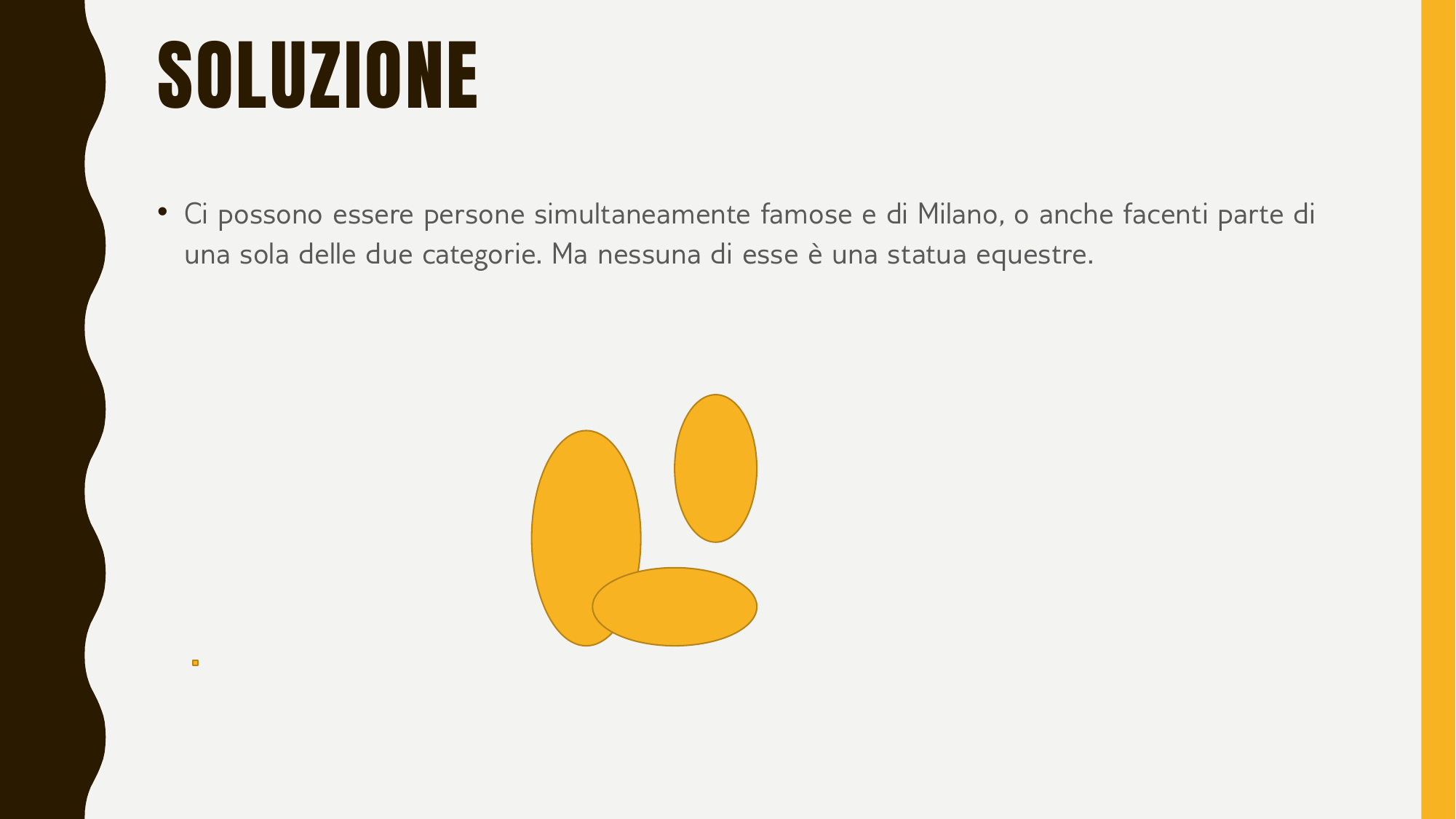

# soluzione
Ci possono essere persone simultaneamente famose e di Milano, o anche facenti parte di una sola delle due categorie. Ma nessuna di esse è una statua equestre.